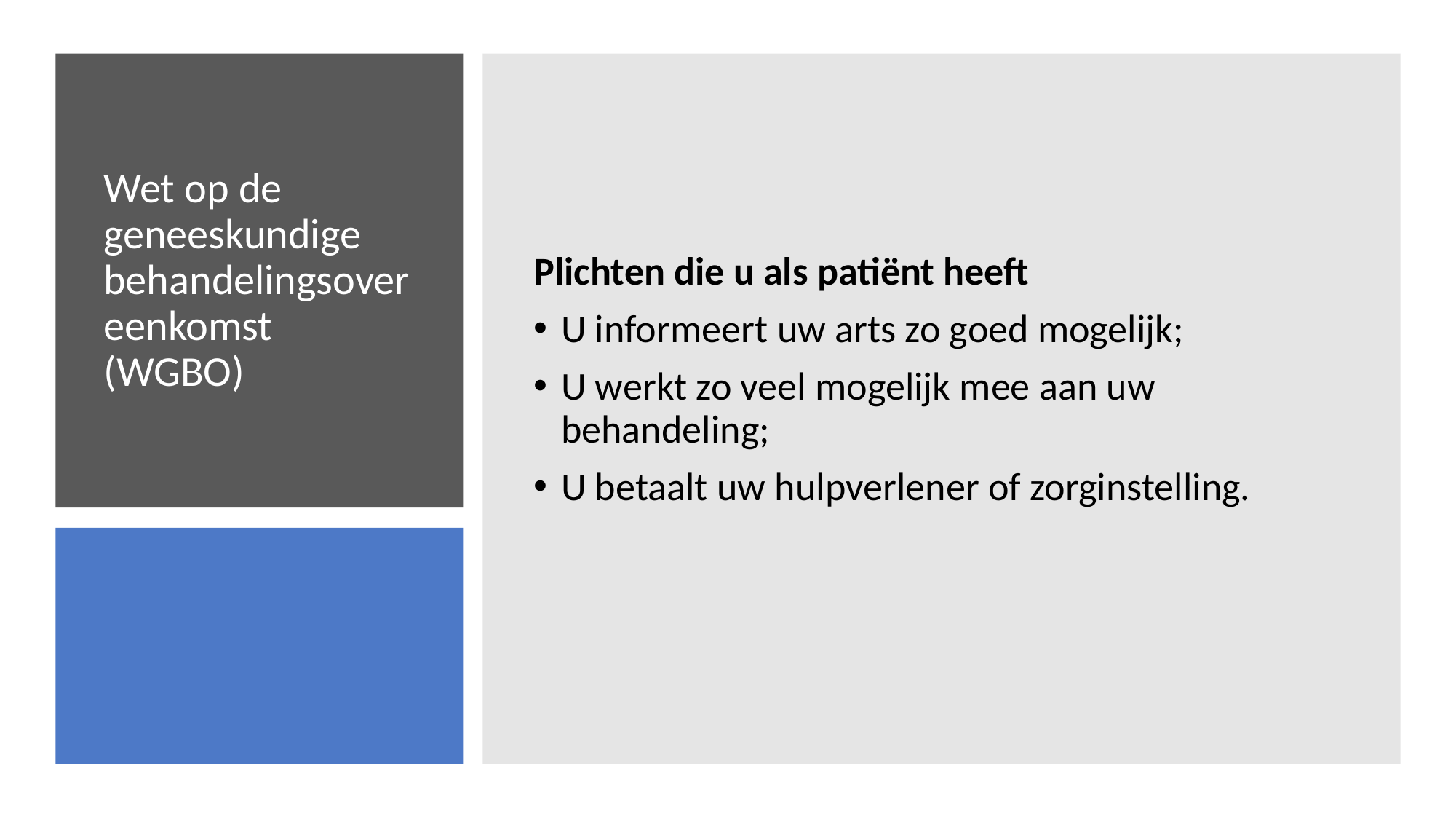

Plichten die u als patiënt heeft
U informeert uw arts zo goed mogelijk;
U werkt zo veel mogelijk mee aan uw behandeling;
U betaalt uw hulpverlener of zorginstelling.

# Wet op de geneeskundige behandelingsovereenkomst (WGBO)